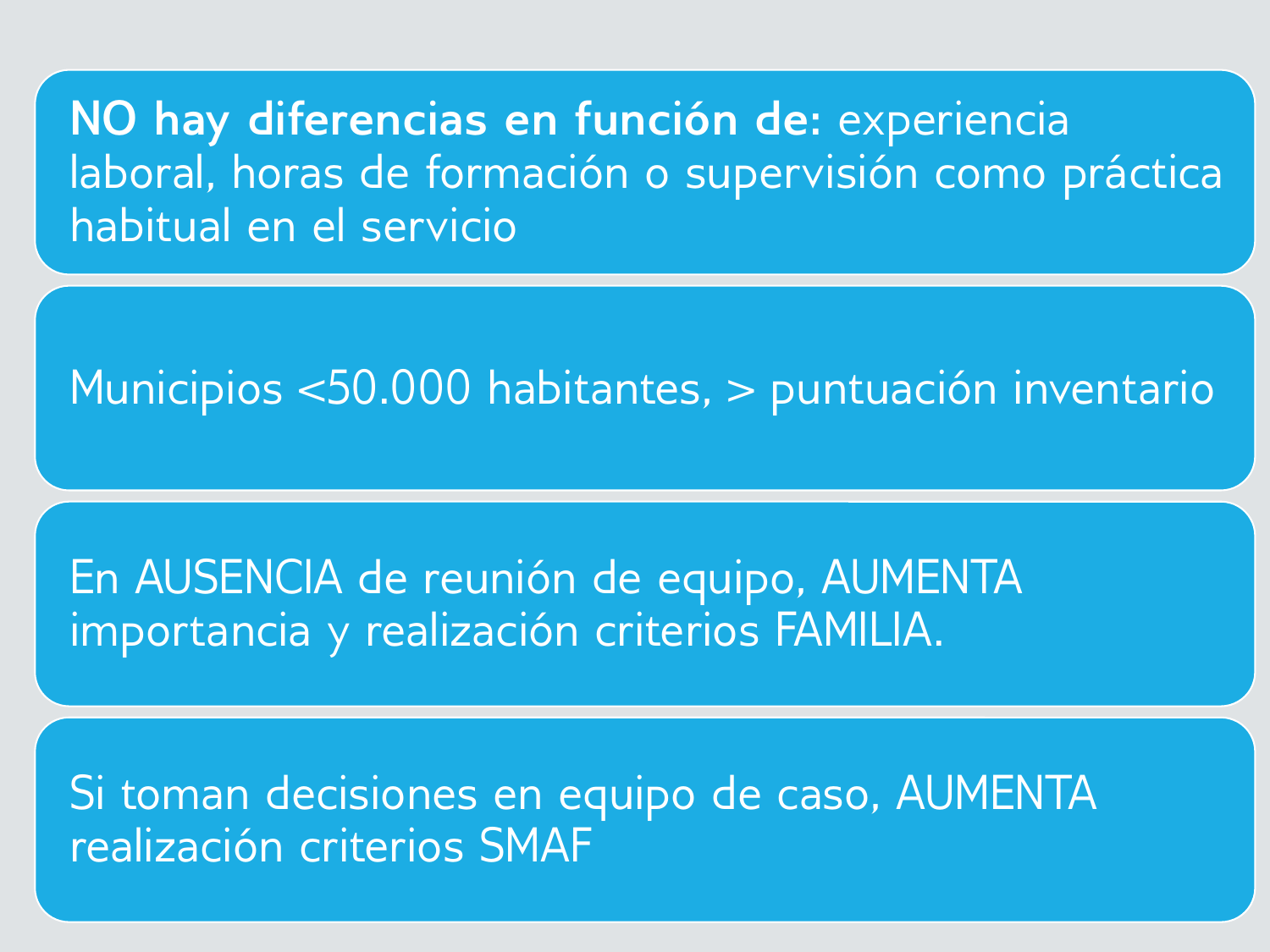

NO hay diferencias en función de: experiencia laboral, horas de formación o supervisión como práctica habitual en el servicio
Municipios <50.000 habitantes, > puntuación inventario
En AUSENCIA de reunión de equipo, AUMENTA importancia y realización criterios FAMILIA.
Si toman decisiones en equipo de caso, AUMENTA realización criterios SMAF